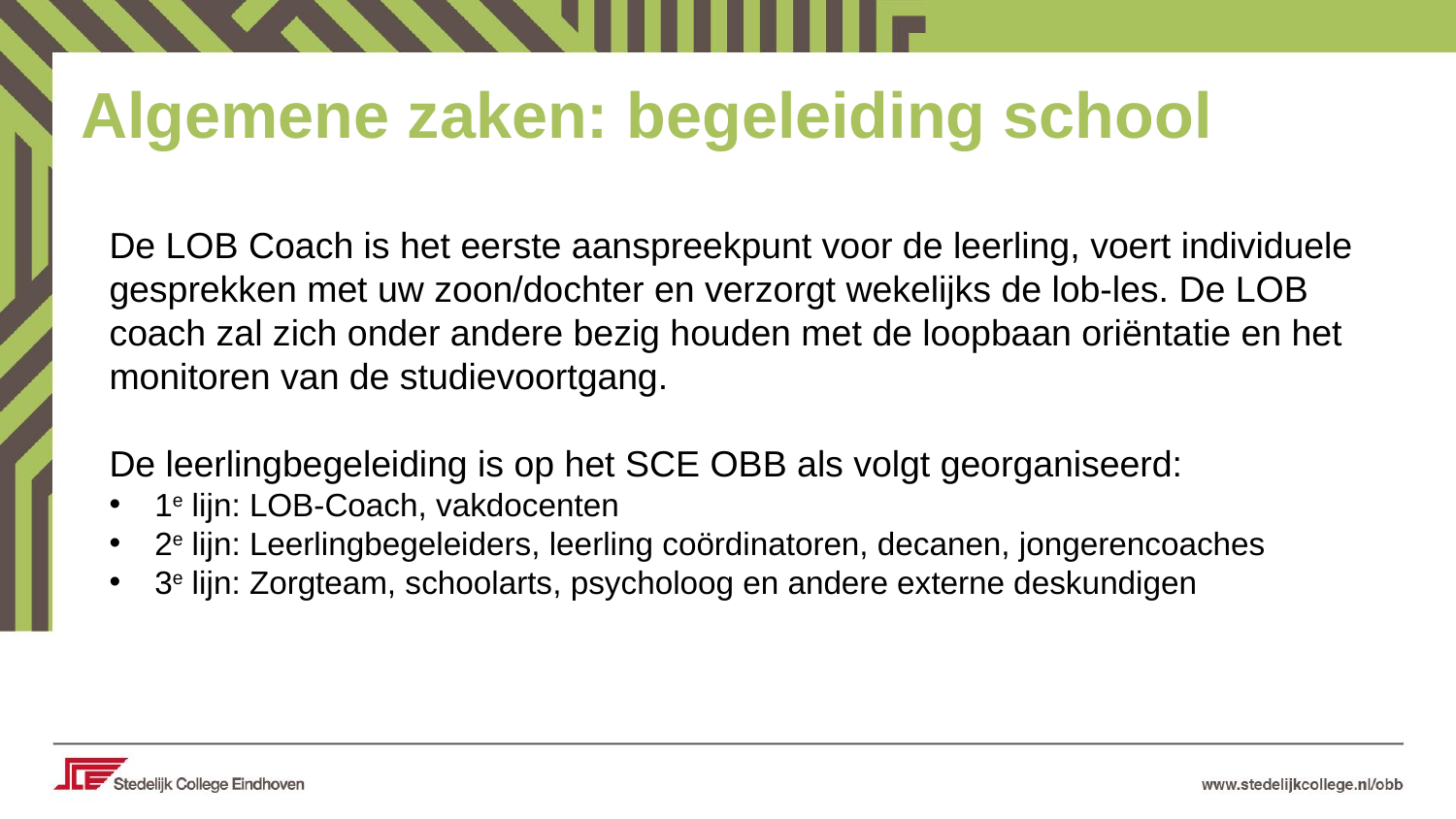

Algemene zaken: begeleiding school
De LOB Coach is het eerste aanspreekpunt voor de leerling, voert individuele gesprekken met uw zoon/dochter en verzorgt wekelijks de lob-les. De LOB coach zal zich onder andere bezig houden met de loopbaan oriëntatie en het monitoren van de studievoortgang.

De leerlingbegeleiding is op het SCE OBB als volgt georganiseerd:
1e lijn: LOB-Coach, vakdocenten
2e lijn: Leerlingbegeleiders, leerling coördinatoren, decanen, jongerencoaches
3e lijn: Zorgteam, schoolarts, psycholoog en andere externe deskundigen